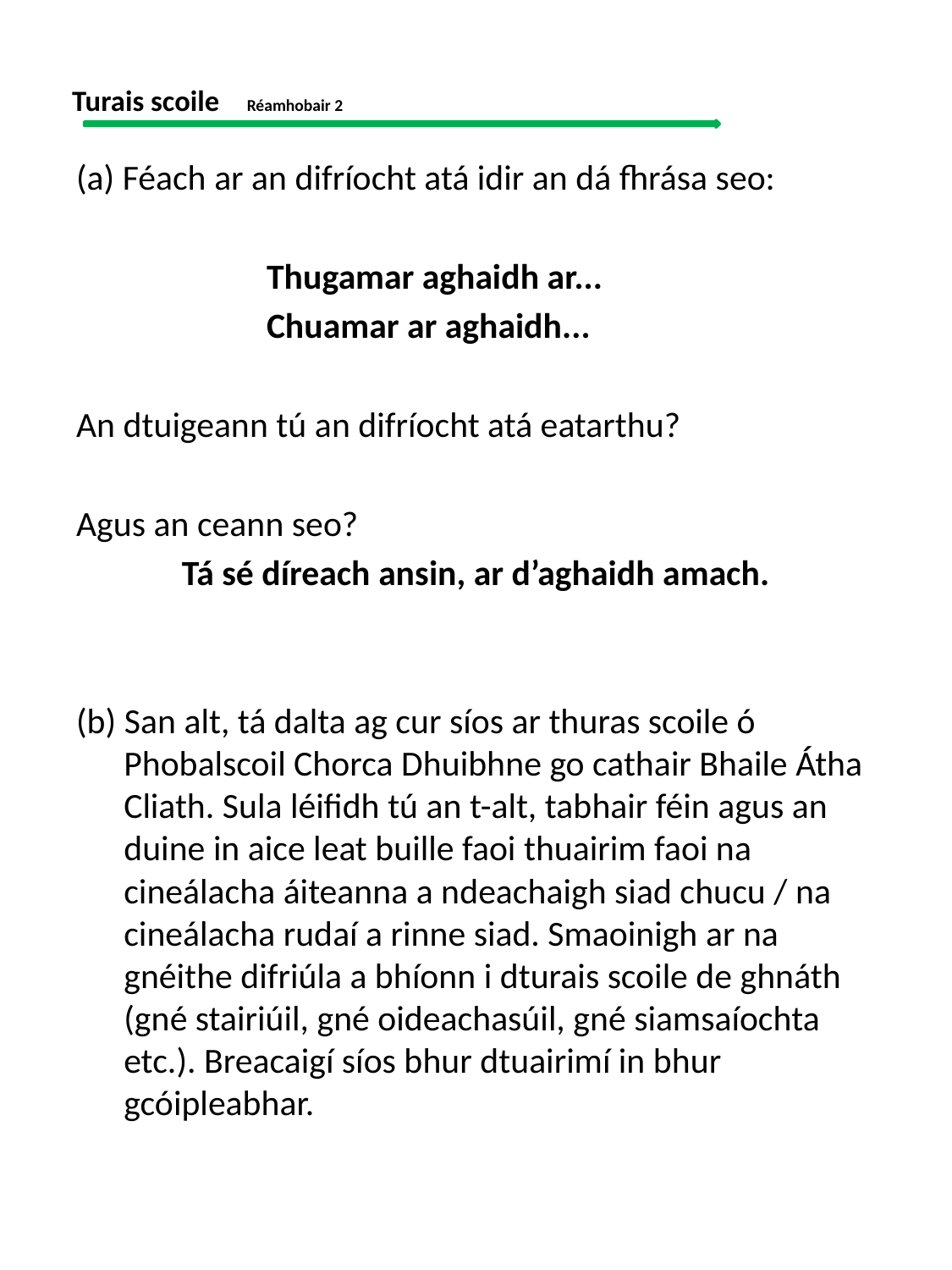

Turais scoile	  		Réamhobair 2

(a) Féach ar an difríocht atá idir an dá fhrása seo:

Thugamar aghaidh ar...
Chuamar ar aghaidh...

An dtuigeann tú an difríocht atá eatarthu?

Agus an ceann seo?
Tá sé díreach ansin, ar d’aghaidh amach.

(b) San alt, tá dalta ag cur síos ar thuras scoile ó Phobalscoil Chorca Dhuibhne go cathair Bhaile Átha Cliath. Sula léifidh tú an t-alt, tabhair féin agus an duine in aice leat buille faoi thuairim faoi na cineálacha áiteanna a ndeachaigh siad chucu / na cineálacha rudaí a rinne siad. Smaoinigh ar na gnéithe difriúla a bhíonn i dturais scoile de ghnáth (gné stairiúil, gné oideachasúil, gné siamsaíochta etc.). Breacaigí síos bhur dtuairimí in bhur gcóipleabhar.